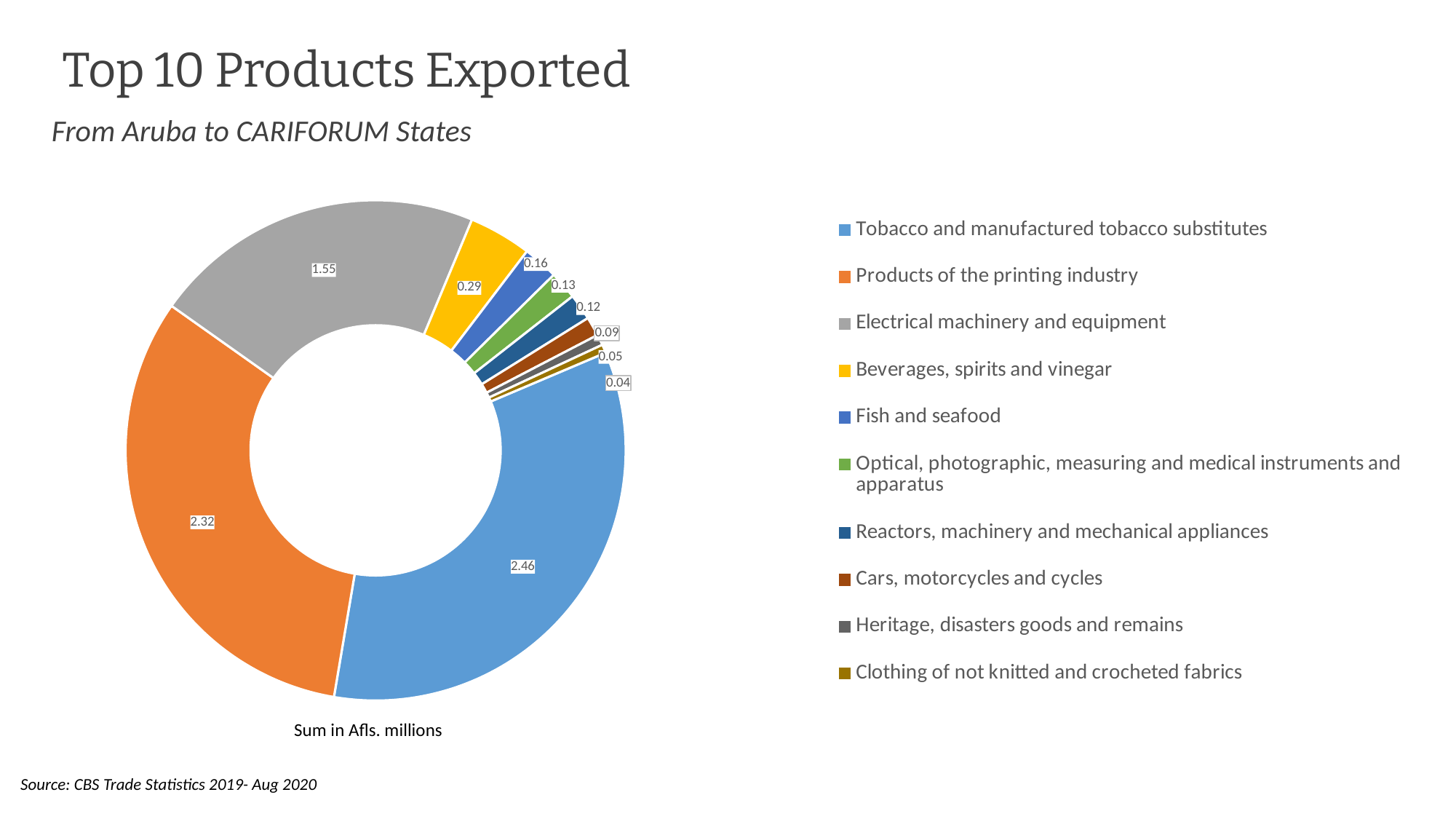

Top 10 Products Exported
From Aruba to CARIFORUM States

### Chart

| Category |  |
|---|---|
| Tobacco and manufactured tobacco substitutes | 2.4589879999999997 |
| Products of the printing industry | 2.3204839999999995 |
| Electrical machinery and equipment | 1.5524489999999995 |
| Beverages, spirits and vinegar | 0.292196 |
| Fish and seafood | 0.164174 |
| Optical, photographic, measuring and medical instruments and apparatus | 0.131155 |
| Reactors, machinery and mechanical appliances | 0.122481 |
| Cars, motorcycles and cycles | 0.089507 |
| Heritage, disasters goods and remains  | 0.049840999999999996 |
| Clothing of not knitted and crocheted fabrics | 0.039476000000000004 |
Sum in Afls. millions
Source: CBS Trade Statistics 2019- Aug 2020